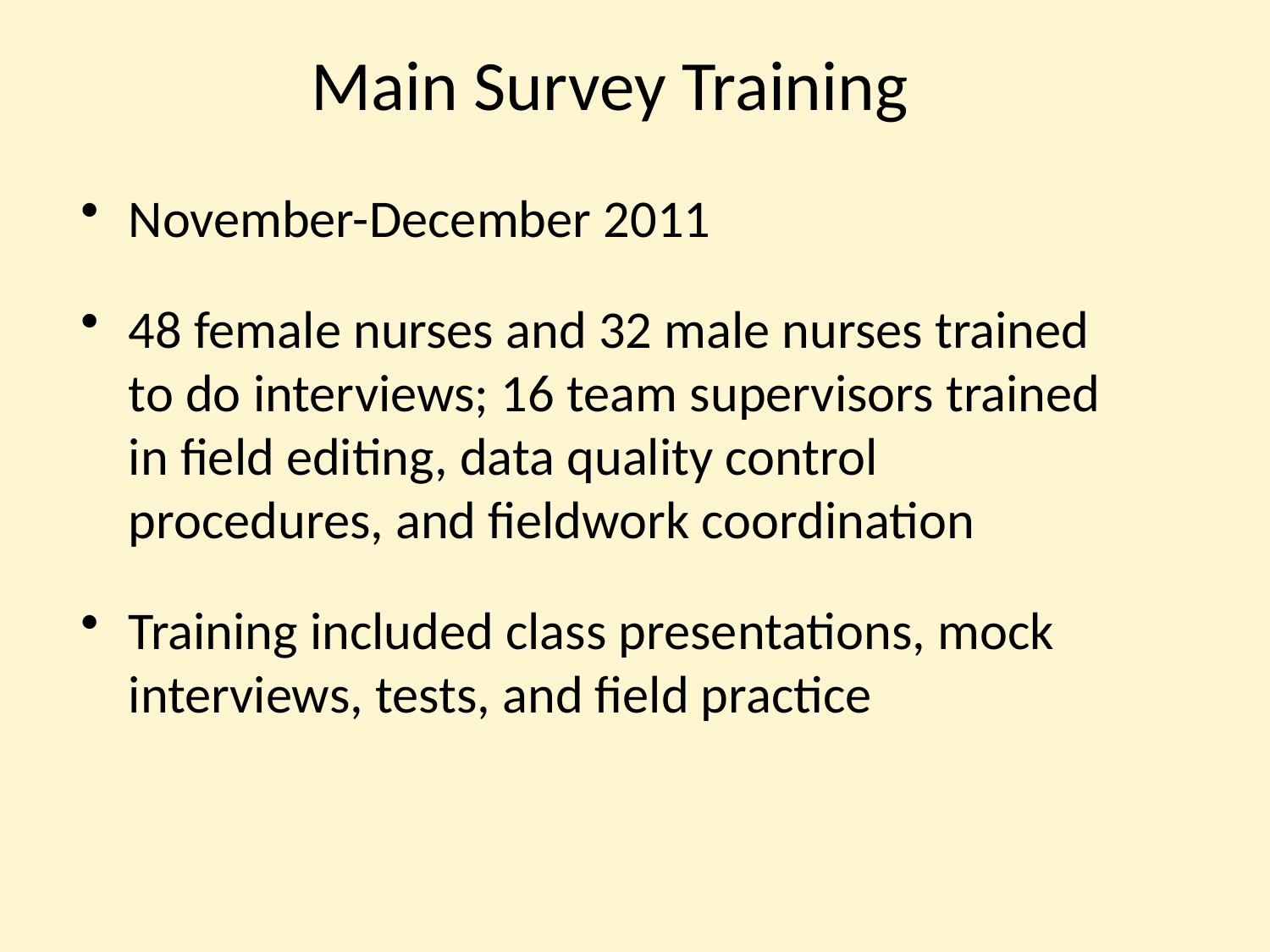

Main Survey Training
November-December 2011
48 female nurses and 32 male nurses trained to do interviews; 16 team supervisors trained in field editing, data quality control procedures, and fieldwork coordination
Training included class presentations, mock interviews, tests, and field practice